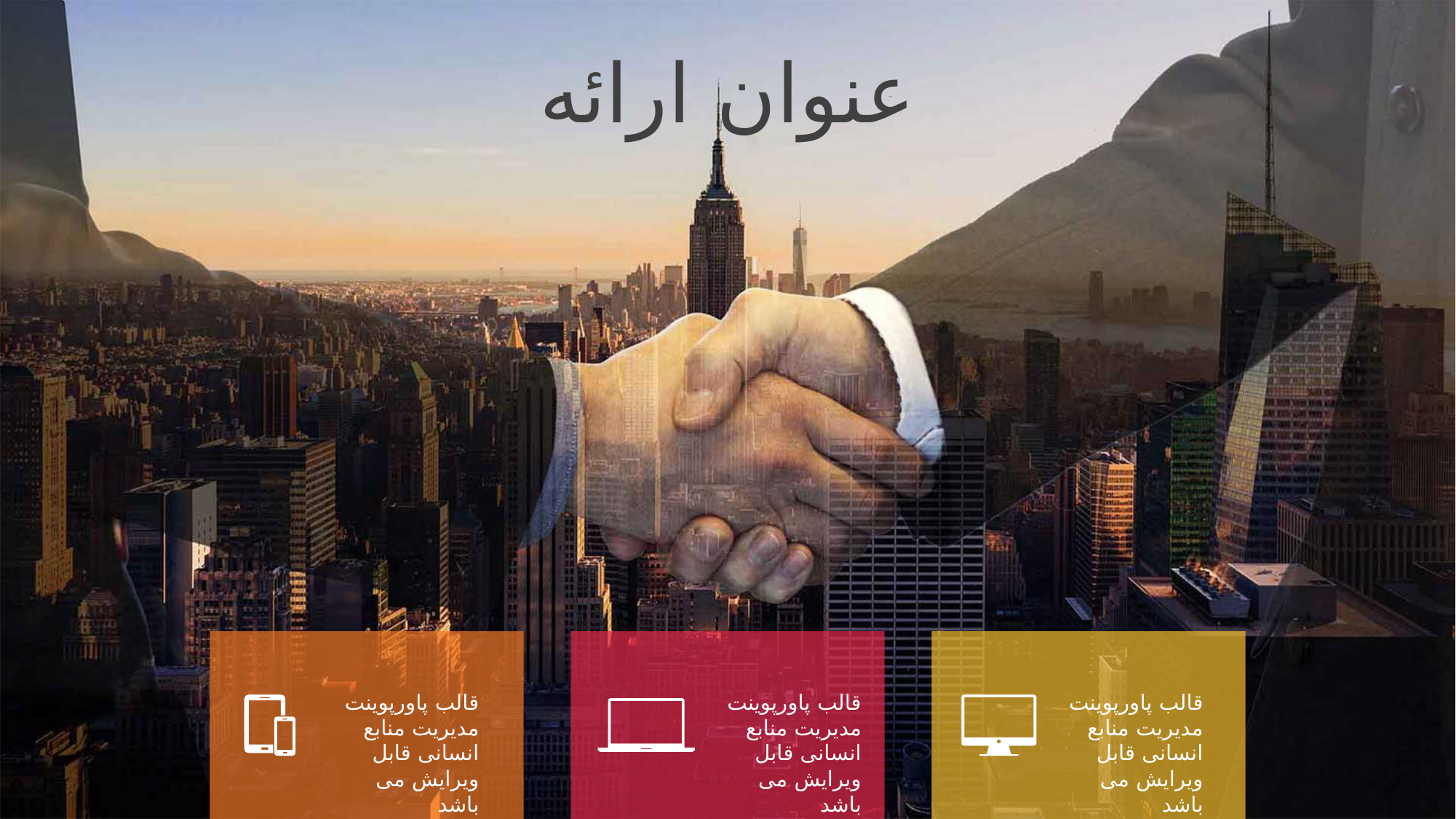

عنوان ارائه

قالب پاورپوینت مدیریت منابع انسانی قابل ویرایش می باشد
قالب پاورپوینت مدیریت منابع انسانی قابل ویرایش می باشد
قالب پاورپوینت مدیریت منابع انسانی قابل ویرایش می باشد